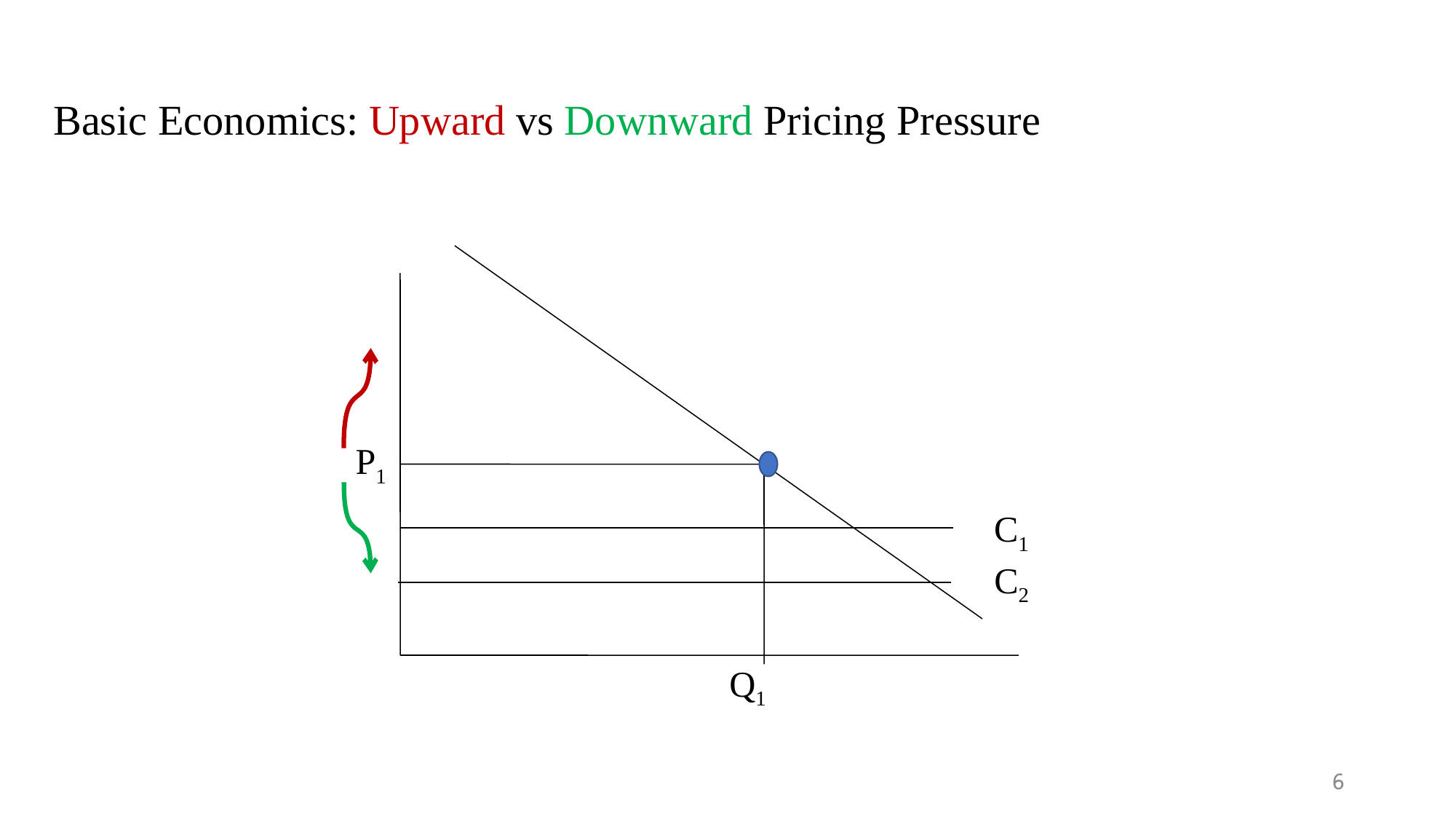

# Basic Economics: Upward vs Downward Pricing Pressure

P1

C1
C2

Q1
6